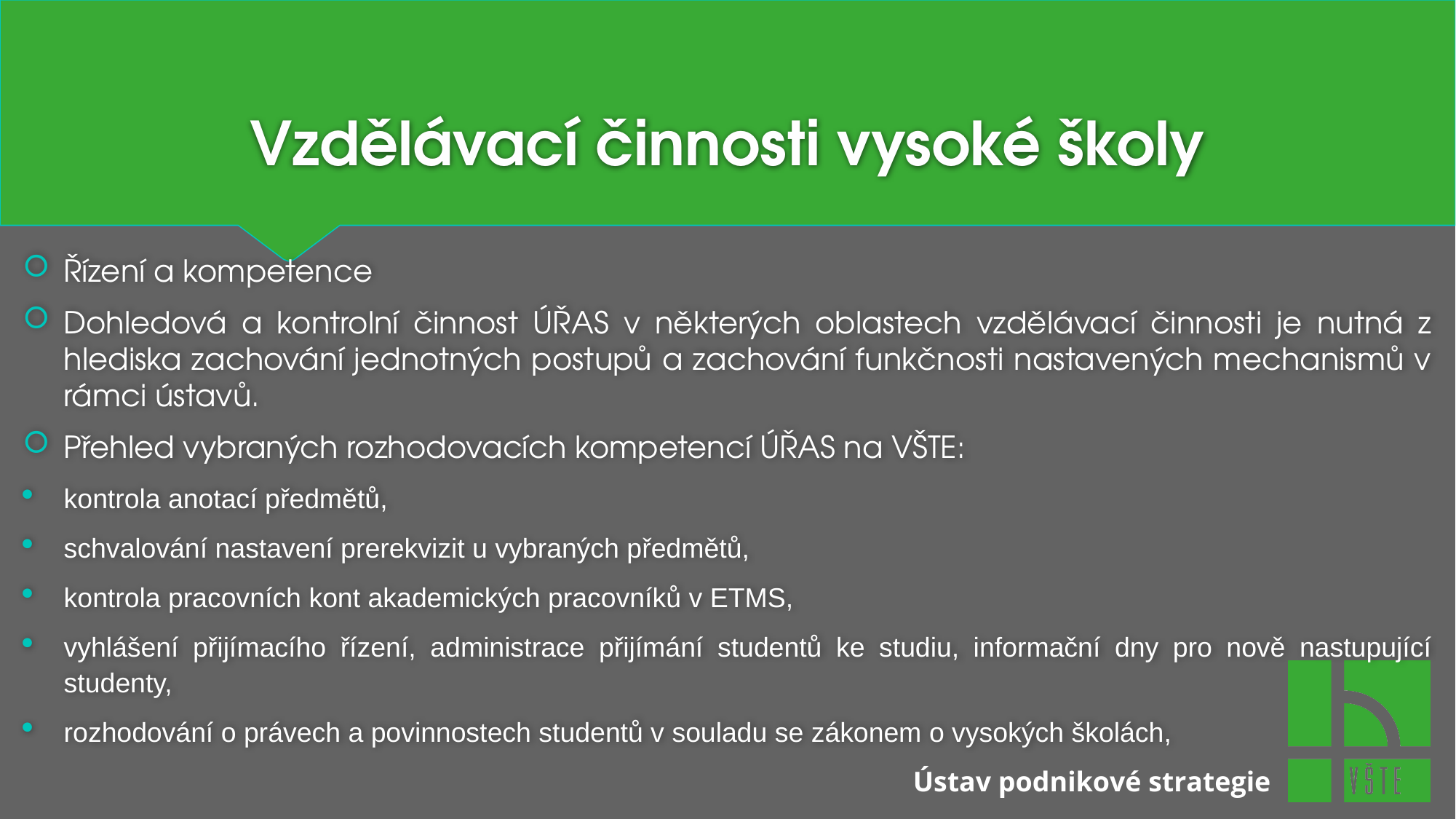

# Vzdělávací činnosti vysoké školy
Řízení a kompetence
Dohledová a kontrolní činnost ÚŘAS v některých oblastech vzdělávací činnosti je nutná z hlediska zachování jednotných postupů a zachování funkčnosti nastavených mechanismů v rámci ústavů.
Přehled vybraných rozhodovacích kompetencí ÚŘAS na VŠTE:
kontrola anotací předmětů,
schvalování nastavení prerekvizit u vybraných předmětů,
kontrola pracovních kont akademických pracovníků v ETMS,
vyhlášení přijímacího řízení, administrace přijímání studentů ke studiu, informační dny pro nově nastupující studenty,
rozhodování o právech a povinnostech studentů v souladu se zákonem o vysokých školách,